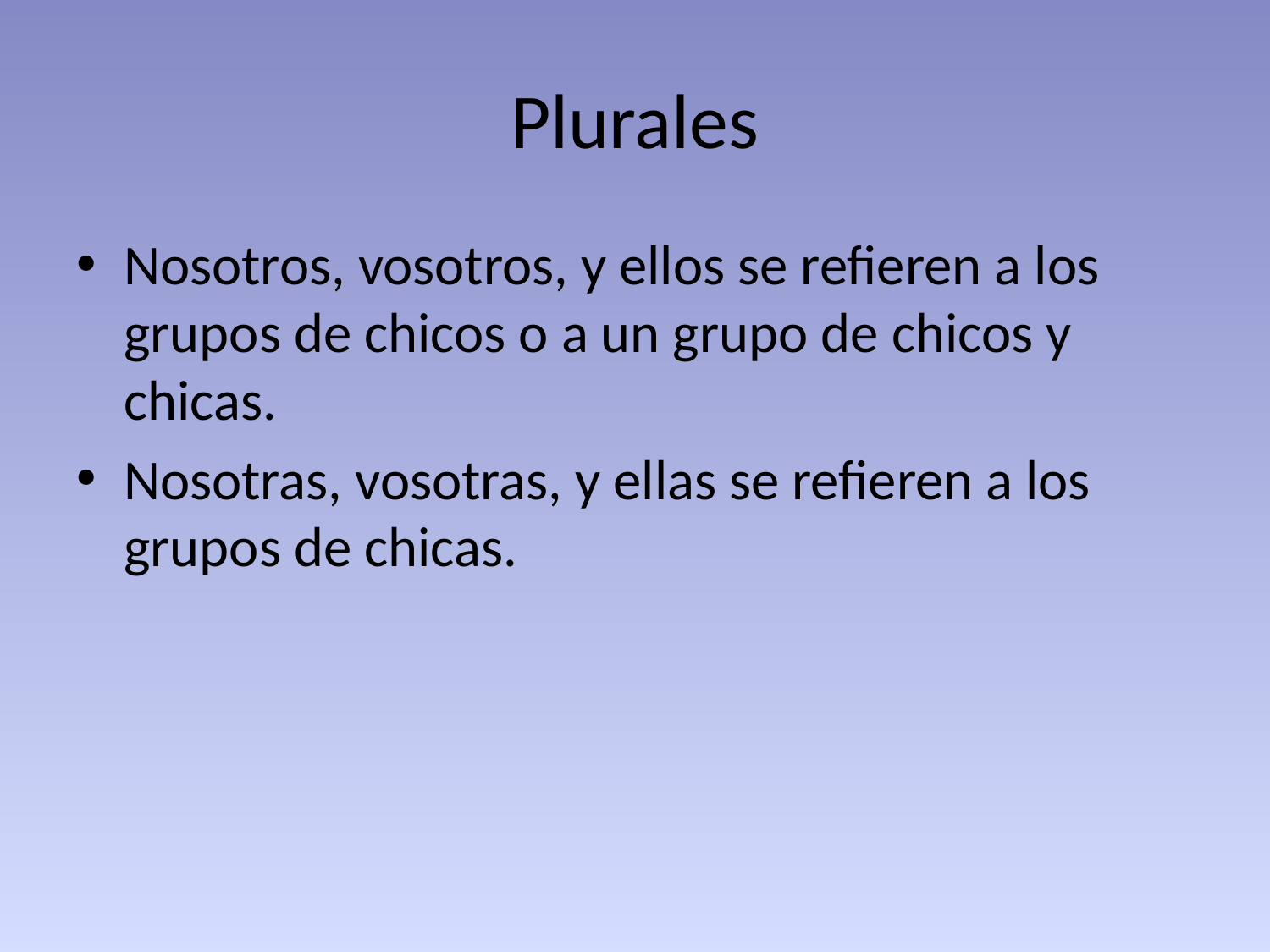

# Plurales
Nosotros, vosotros, y ellos se refieren a los grupos de chicos o a un grupo de chicos y chicas.
Nosotras, vosotras, y ellas se refieren a los grupos de chicas.